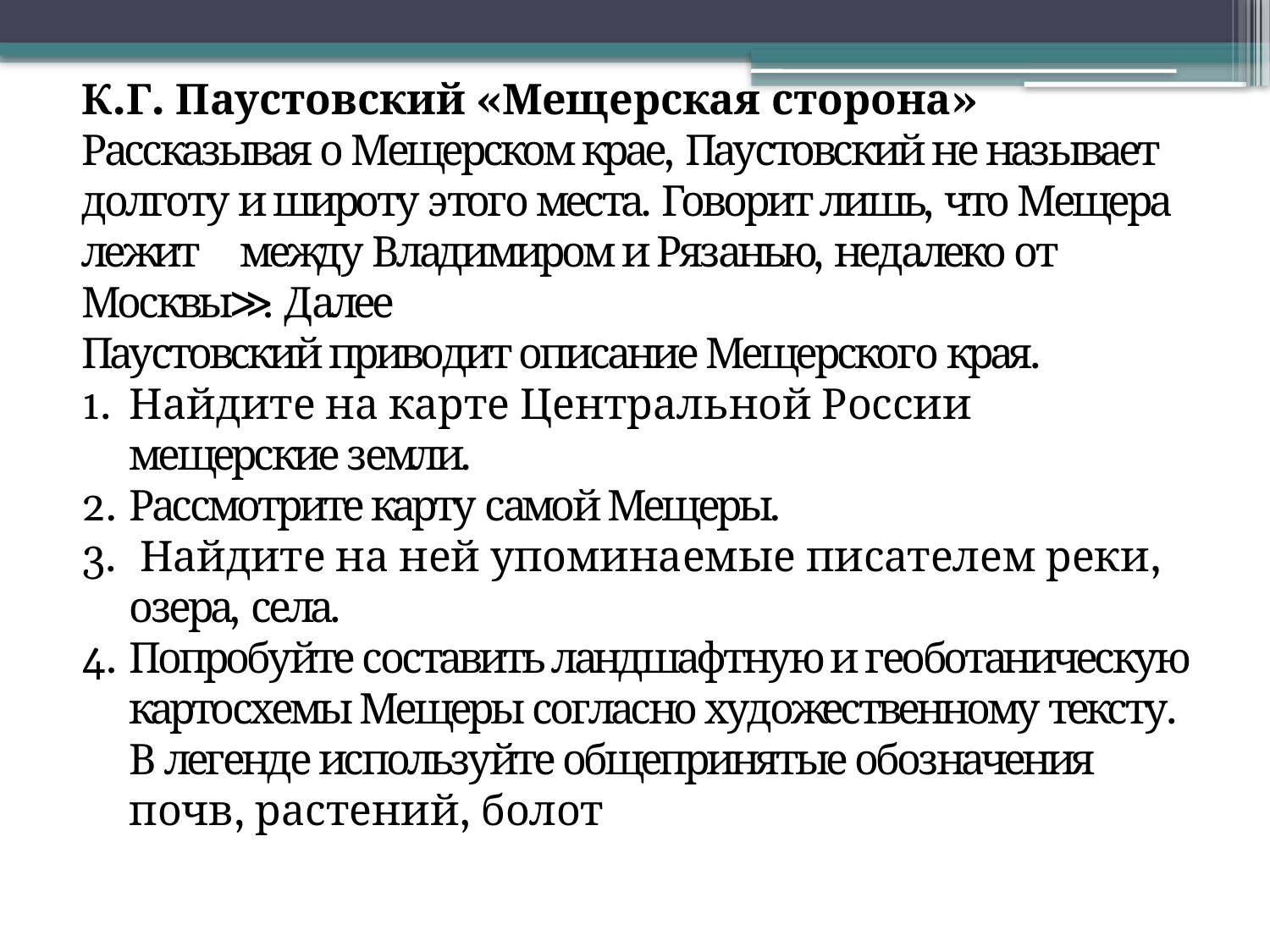

К.Г. Паустовский «Мещерская сторона»
Рассказывая о Мещерском крае, Паустовский не называет долготу и широту этого места. Говорит лишь, что Мещера ≪лежит между Владимиром и Рязанью, недалеко от Москвы≫. Далее
Паустовский приводит описание Мещерского края.
Найдите на карте Центральной России мещерские земли.
Рассмотрите карту самой Мещеры.
 Найдите на ней упоминаемые писателем реки, озера, села.
Попробуйте составить ландшафтную и геоботаническую картосхемы Мещеры согласно художественному тексту. В легенде используйте общепринятые обозначения почв, растений, болот